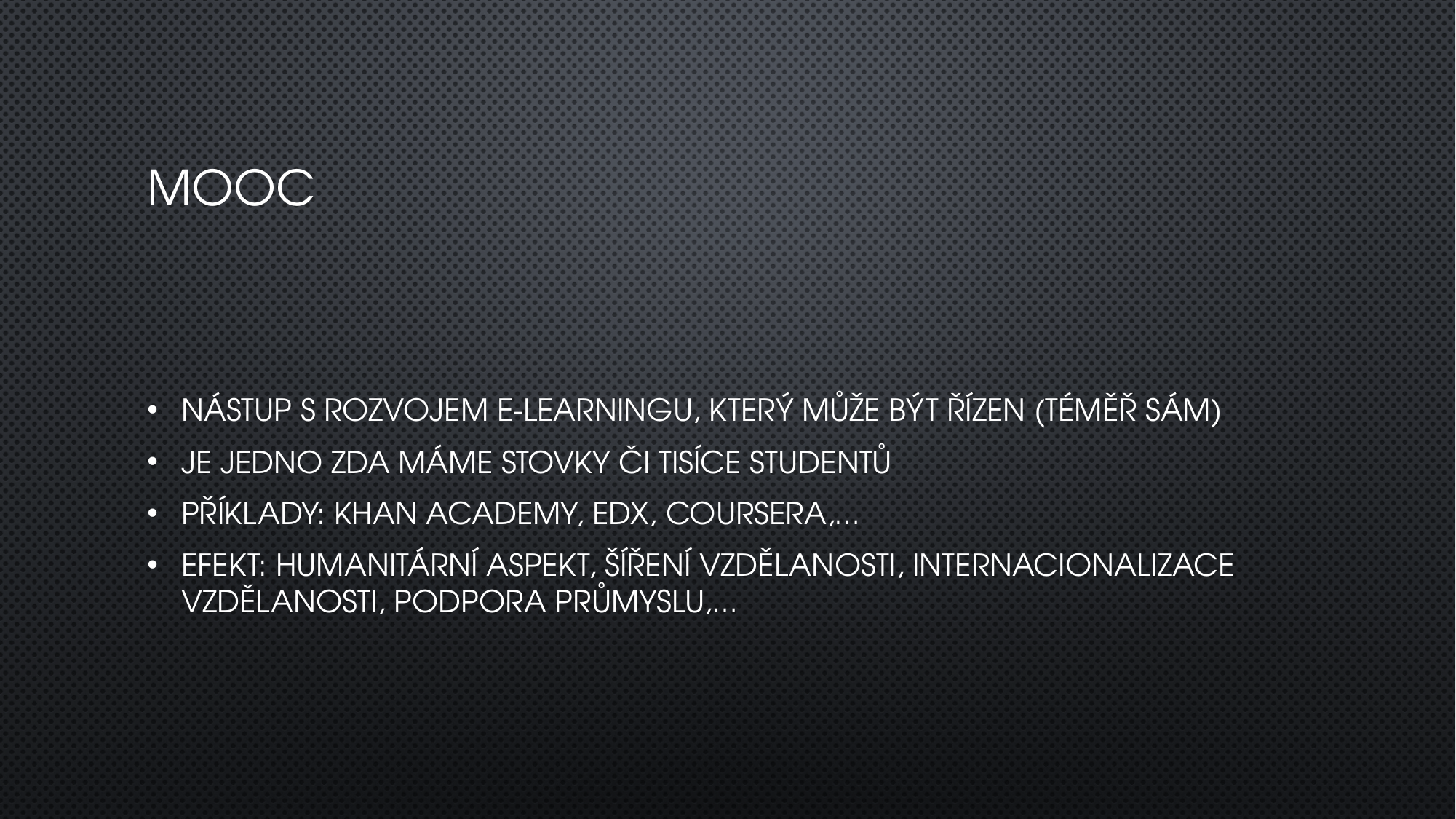

# MOOC
Nástup s rozvojem e-learningu, který může být řízen (téměř sám)
Je jedno zda máme stovky či tisíce studentů
Příklady: Khan Academy, edX, Coursera,…
Efekt: humanitární aspekt, šíření vzdělanosti, internacionalizace vzdělanosti, podpora průmyslu,…